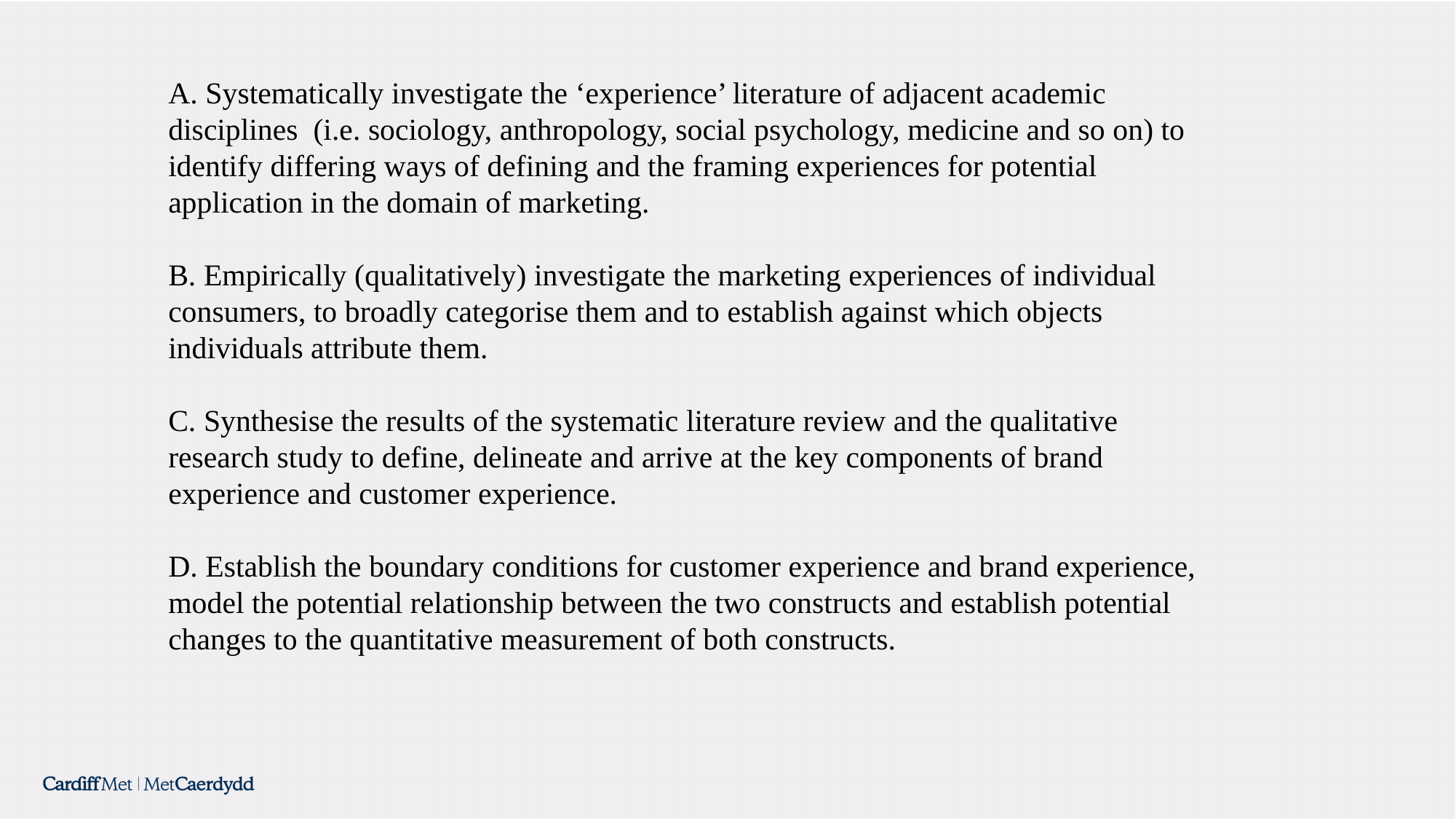

A. Systematically investigate the ‘experience’ literature of adjacent academic disciplines  (i.e. sociology, anthropology, social psychology, medicine and so on) to identify differing ways of defining and the framing experiences for potential application in the domain of marketing.

B. Empirically (qualitatively) investigate the marketing experiences of individual consumers, to broadly categorise them and to establish against which objects individuals attribute them.

C. Synthesise the results of the systematic literature review and the qualitative research study to define, delineate and arrive at the key components of brand experience and customer experience.

D. Establish the boundary conditions for customer experience and brand experience, model the potential relationship between the two constructs and establish potential changes to the quantitative measurement of both constructs.